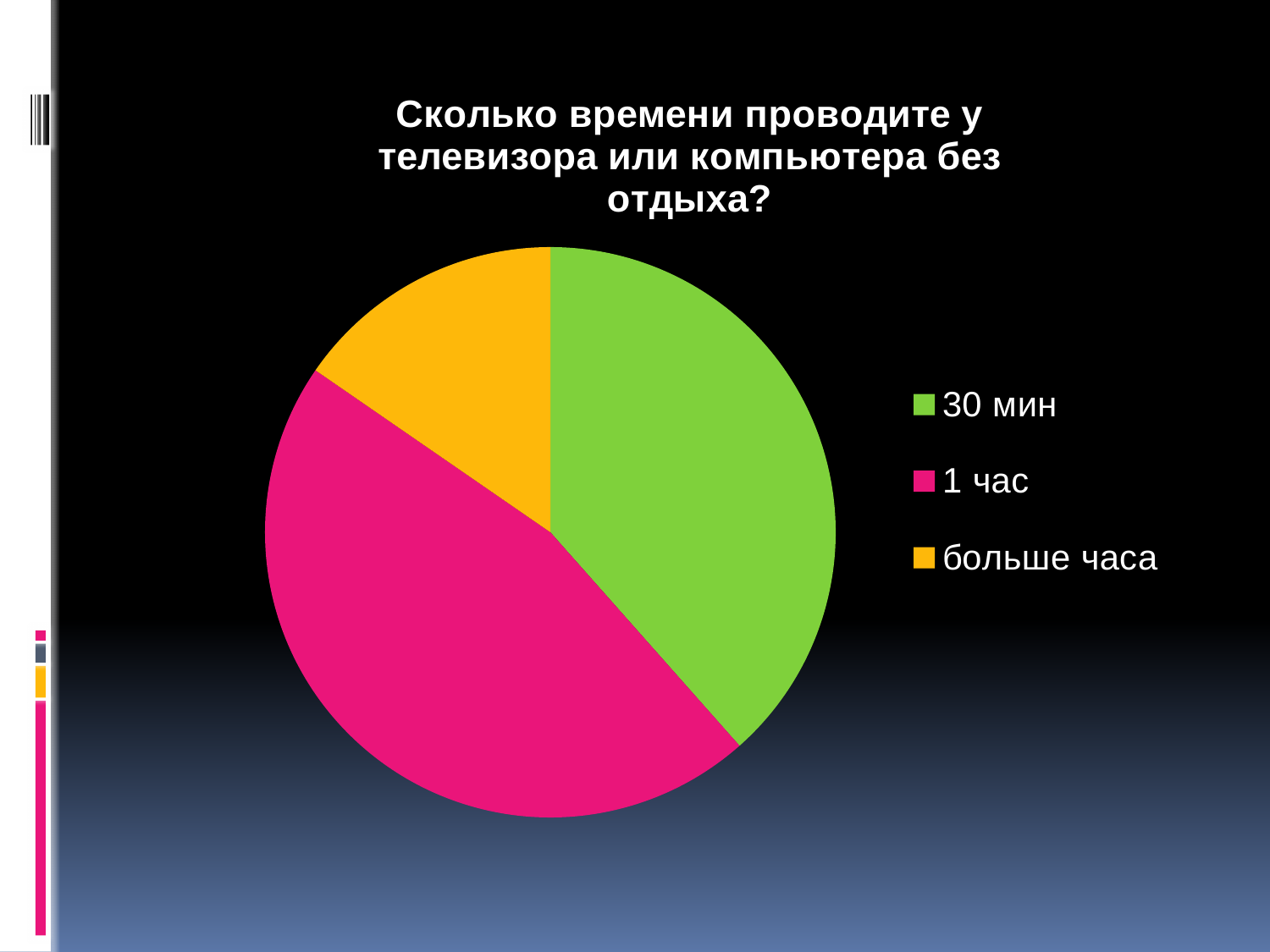

### Chart:

| Category | Сколько времени проводите у телевизора или компьютера без отдыха? |
|---|---|
| 30 мин | 5.0 |
| 1 час | 6.0 |
| больше часа | 2.0 |